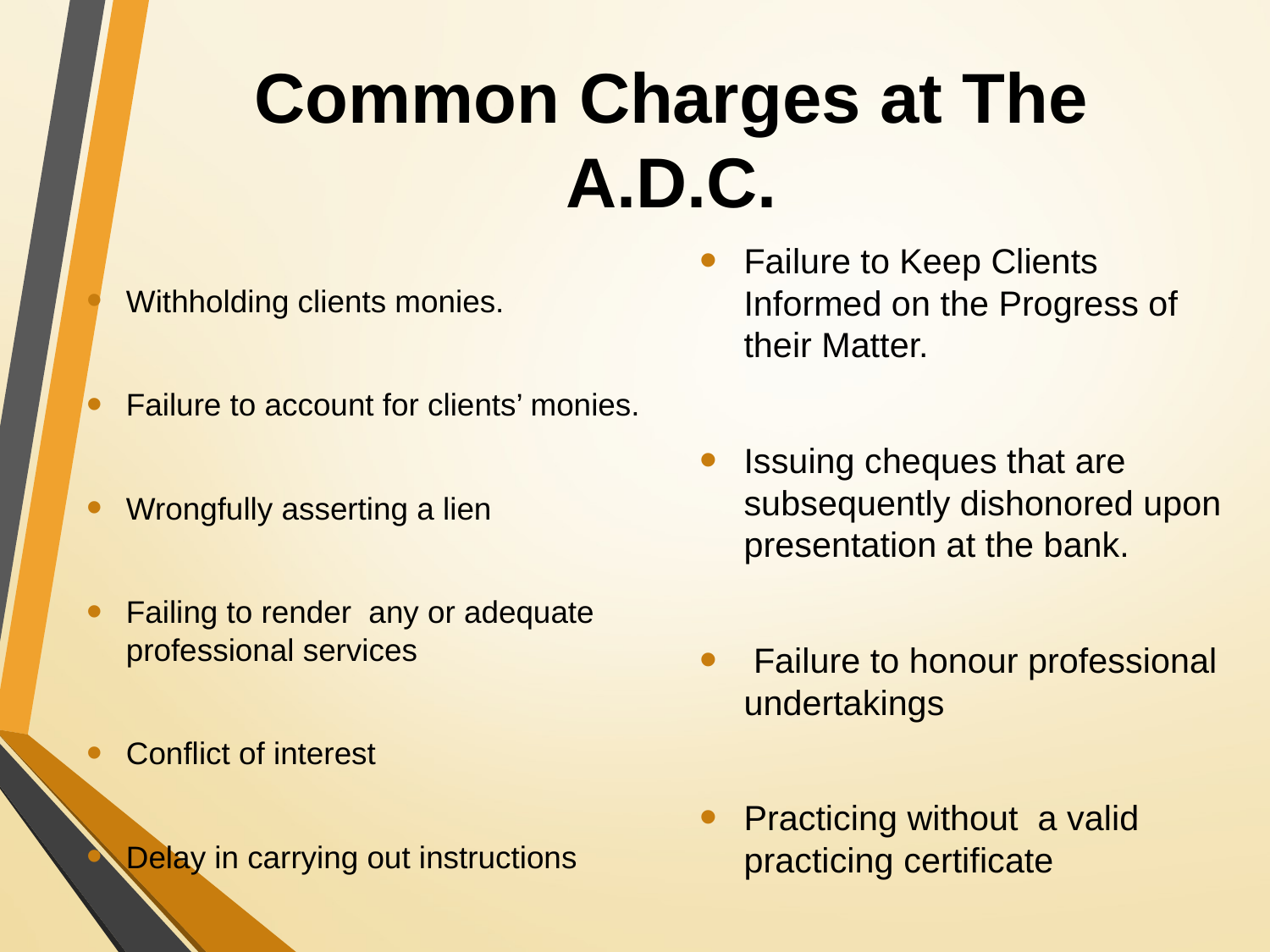

# Common Charges at The A.D.C.

Withholding clients monies.

Failure to account for clients’ monies.

Wrongfully asserting a lien

Failing to render  any or adequate  professional services

Conflict of interest

Delay in carrying out instructions

Failure to Keep Clients Informed on the Progress of their Matter.

Issuing cheques that are subsequently dishonored upon presentation at the bank.

 Failure to honour professional undertakings

Practicing without  a valid practicing certificate